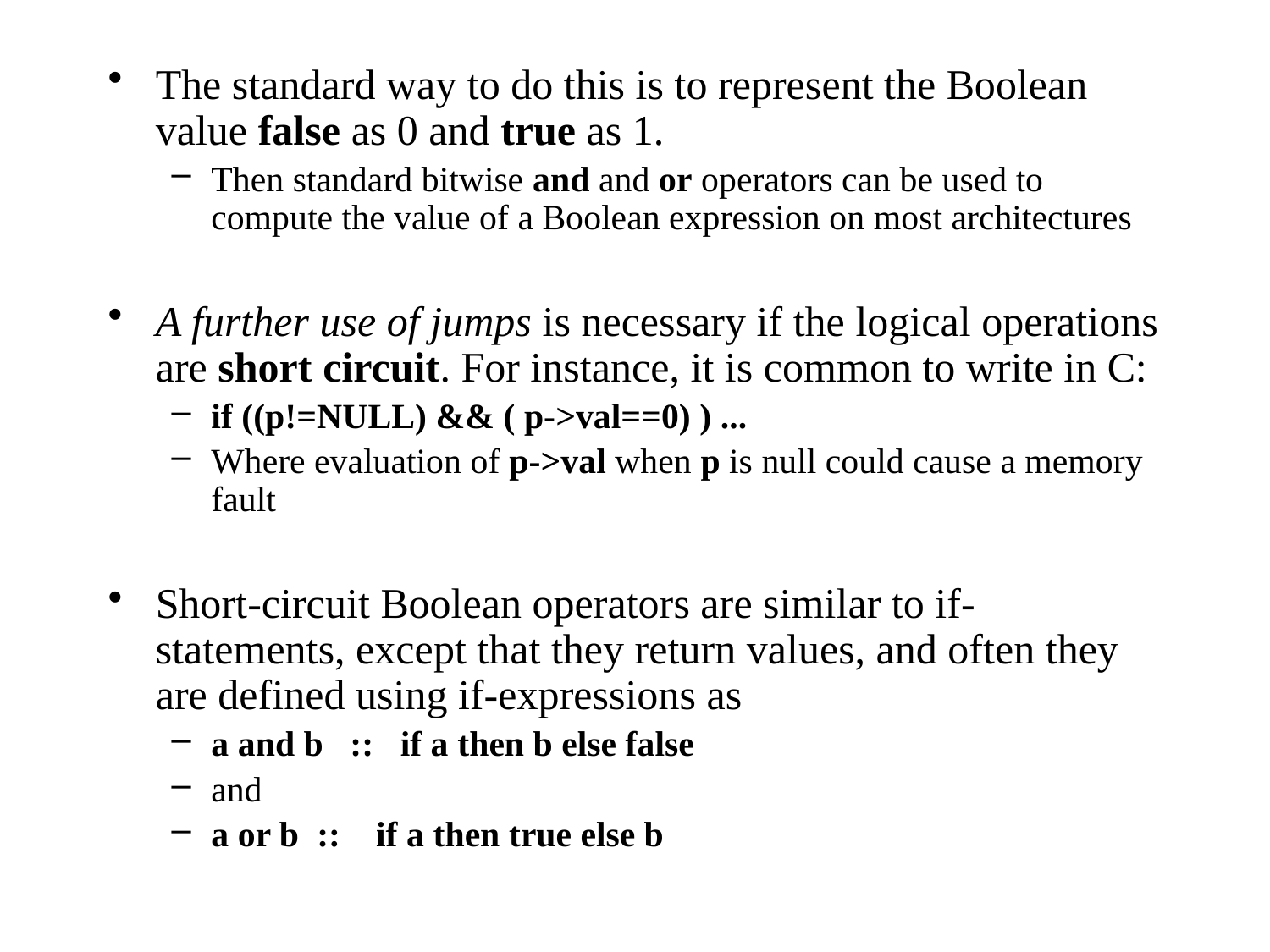

The standard way to do this is to represent the Boolean value false as 0 and true as 1.
Then standard bitwise and and or operators can be used to compute the value of a Boolean expression on most architectures

A further use of jumps is necessary if the logical operations are short circuit. For instance, it is common to write in C:
if ((p!=NULL) && ( p->val==0) ) ...
Where evaluation of p->val when p is null could cause a memory fault

Short-circuit Boolean operators are similar to if-statements, except that they return values, and often they are defined using if-expressions as
a and b   ::   if a then b else false
and
a or b  ::    if a then true else b